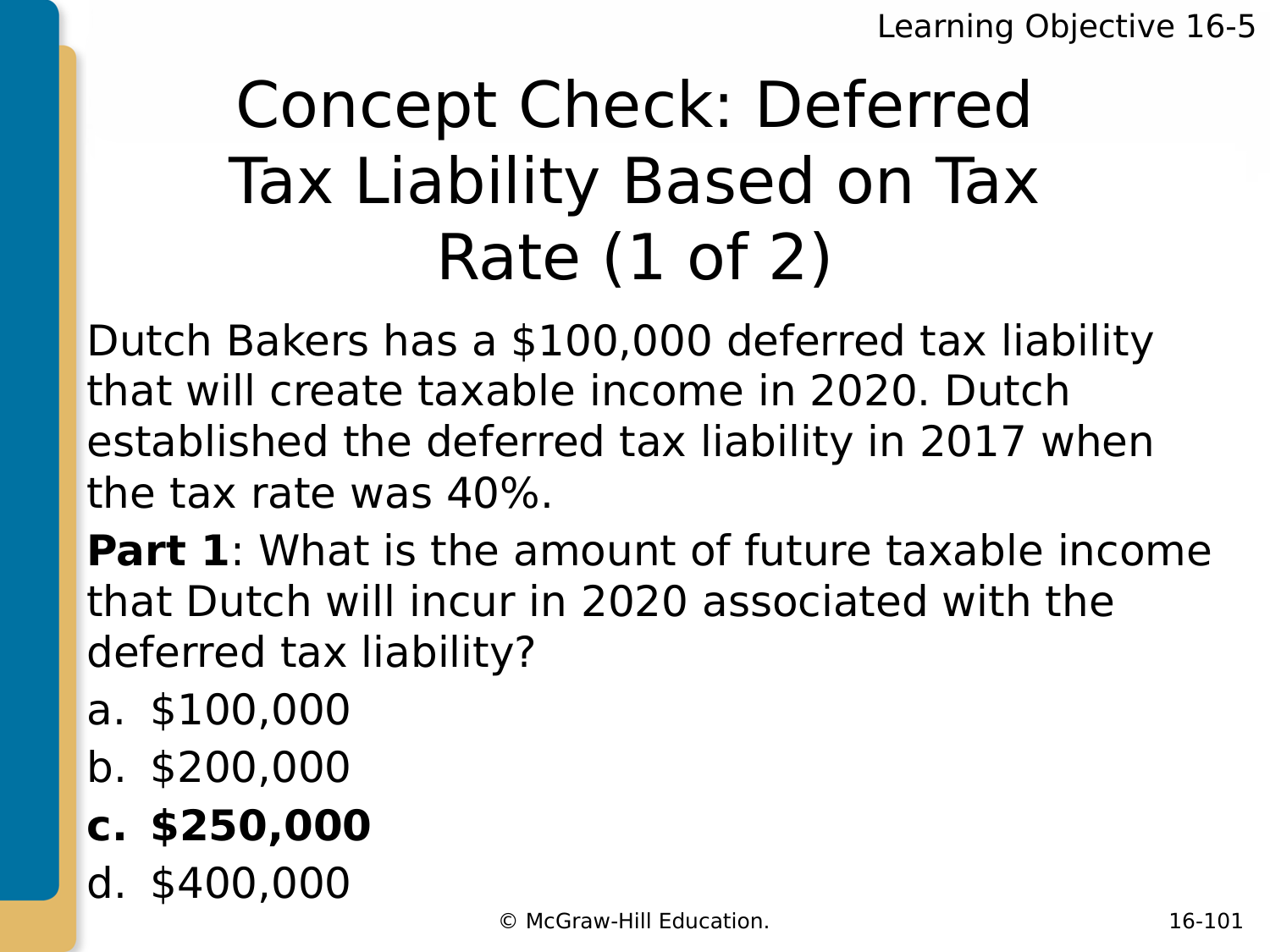

Learning Objective 16-5
# Concept Check: Deferred Tax Liability Based on Tax Rate (1 of 2)
Dutch Bakers has a $100,000 deferred tax liability that will create taxable income in 2020. Dutch established the deferred tax liability in 2017 when the tax rate was 40%.
Part 1: What is the amount of future taxable income that Dutch will incur in 2020 associated with the deferred tax liability?
$100,000
$200,000
$250,000
$400,000